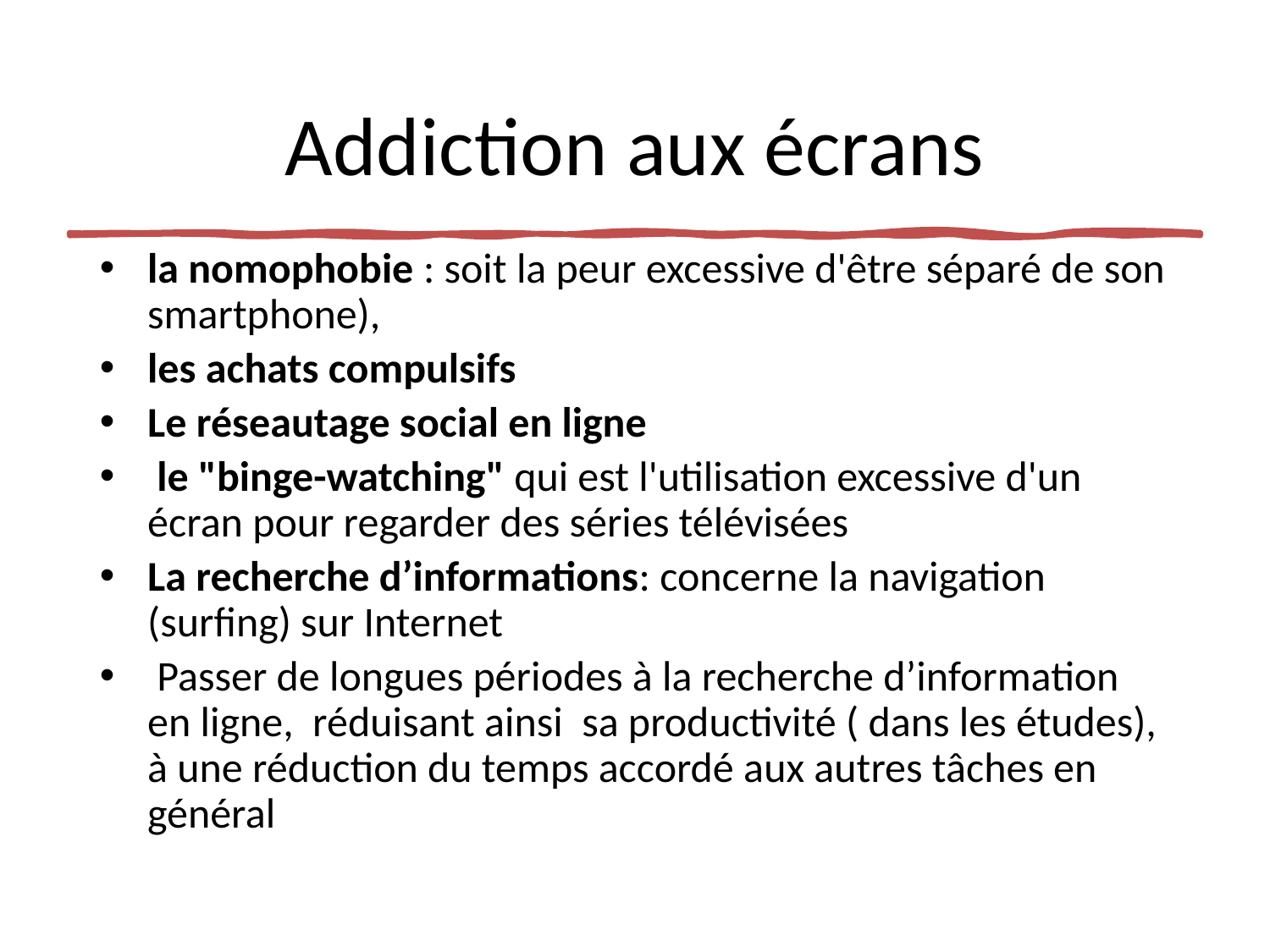

# Addiction aux écrans

la nomophobie : soit la peur excessive d'être séparé de son smartphone),
les achats compulsifs
Le réseautage social en ligne
 le "binge-watching" qui est l'utilisation excessive d'un écran pour regarder des séries télévisées
La recherche d’informations: concerne la navigation (surfing) sur Internet
 Passer de longues périodes à la recherche d’information en ligne,  réduisant ainsi  sa productivité ( dans les études), à une réduction du temps accordé aux autres tâches en général